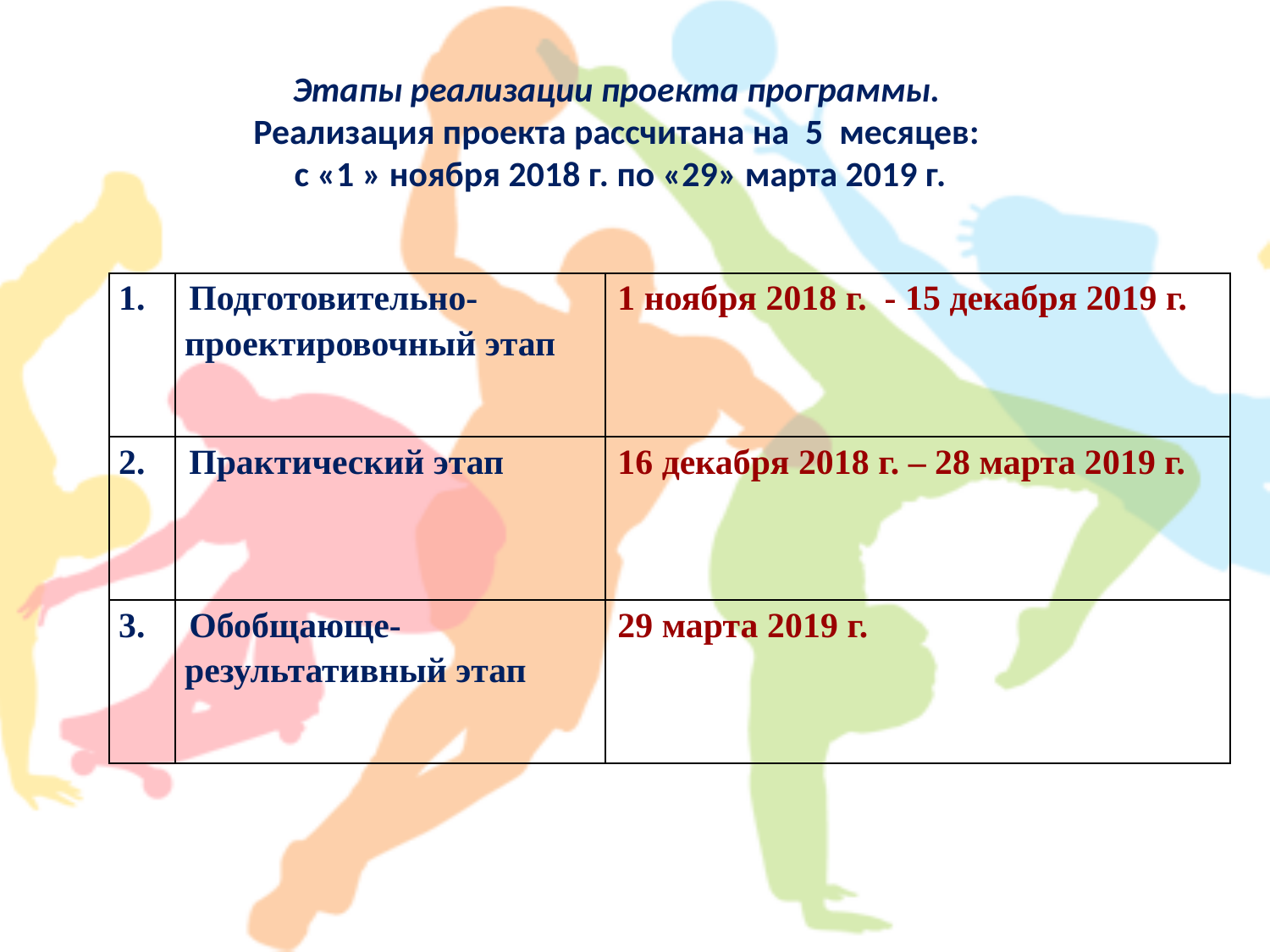

Этапы реализации проекта программы.
Реализация проекта рассчитана на  5  месяцев:
 с «1 » ноября 2018 г. по «29» марта 2019 г.

| 1. | Подготовительно-проектировочный этап | 1 ноября 2018 г. - 15 декабря 2019 г. |
| --- | --- | --- |
| 2. | Практический этап | 16 декабря 2018 г. – 28 марта 2019 г. |
| 3. | Обобщающе-результативный этап | 29 марта 2019 г. |